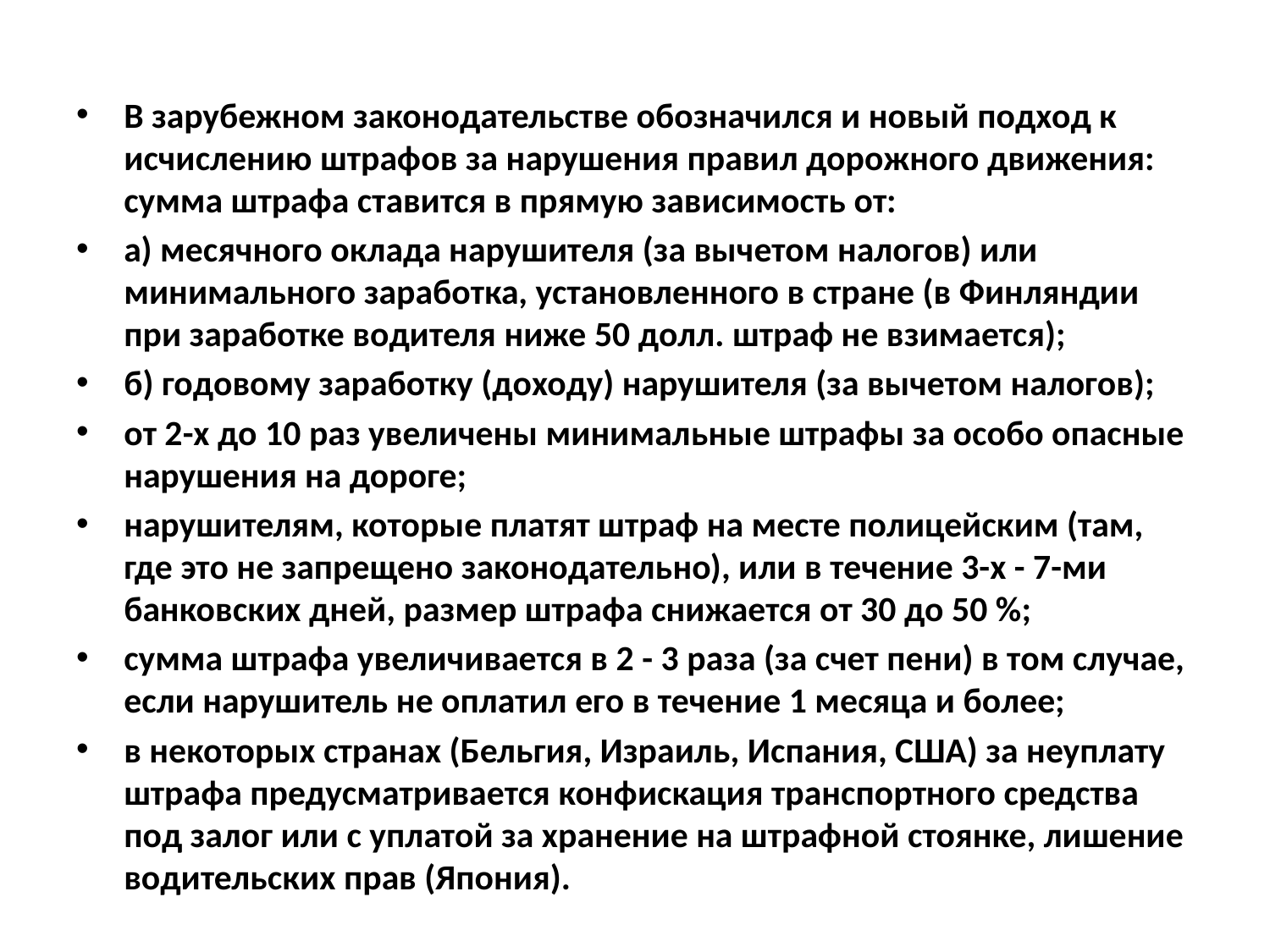

В зарубежном законодательстве обозначился и новый подход к исчислению штрафов за нарушения правил дорожного движения: сумма штрафа ставится в прямую зависимость от:
а) месячного оклада нарушителя (за вычетом налогов) или минимального заработка, установленного в стране (в Финляндии при заработке водителя ниже 50 долл. штраф не взимается);
б) годовому заработку (доходу) нарушителя (за вычетом налогов);
от 2-х до 10 раз увеличены минимальные штрафы за особо опасные нарушения на дороге;
нарушителям, которые платят штраф на месте полицейским (там, где это не запрещено законодательно), или в течение 3-х - 7-ми банковских дней, размер штрафа снижается от 30 до 50 %;
сумма штрафа увеличивается в 2 - 3 раза (за счет пени) в том случае, если нарушитель не оплатил его в течение 1 месяца и более;
в некоторых странах (Бельгия, Израиль, Испания, США) за неуплату штрафа предусматривается конфискация транспортного средства под залог или с уплатой за хранение на штрафной стоянке, лишение водительских прав (Япония).